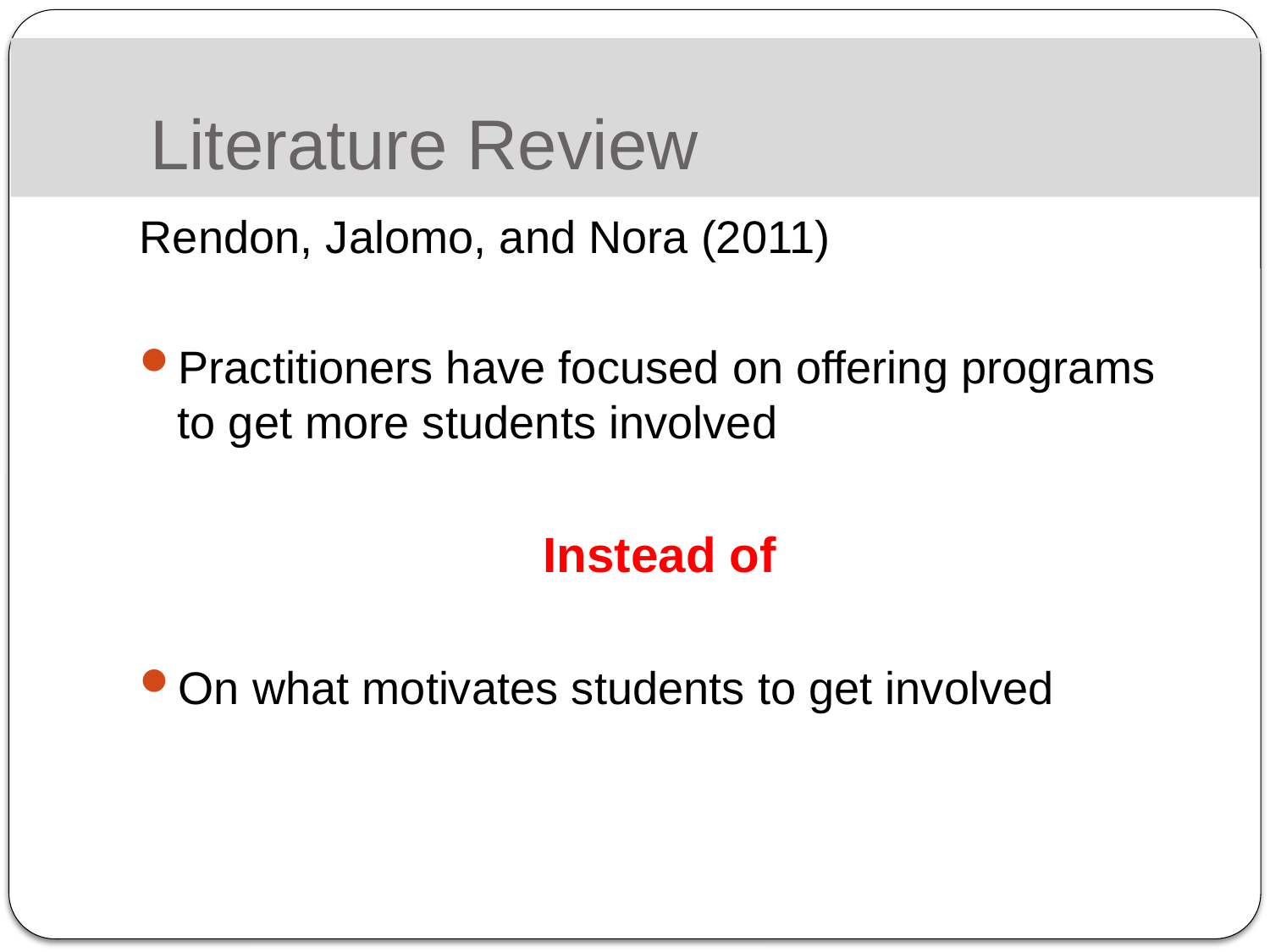

# Literature Review
Rendon, Jalomo, and Nora (2011)

Practitioners have focused on offering programs to get more students involved

Instead of

On what motivates students to get involved